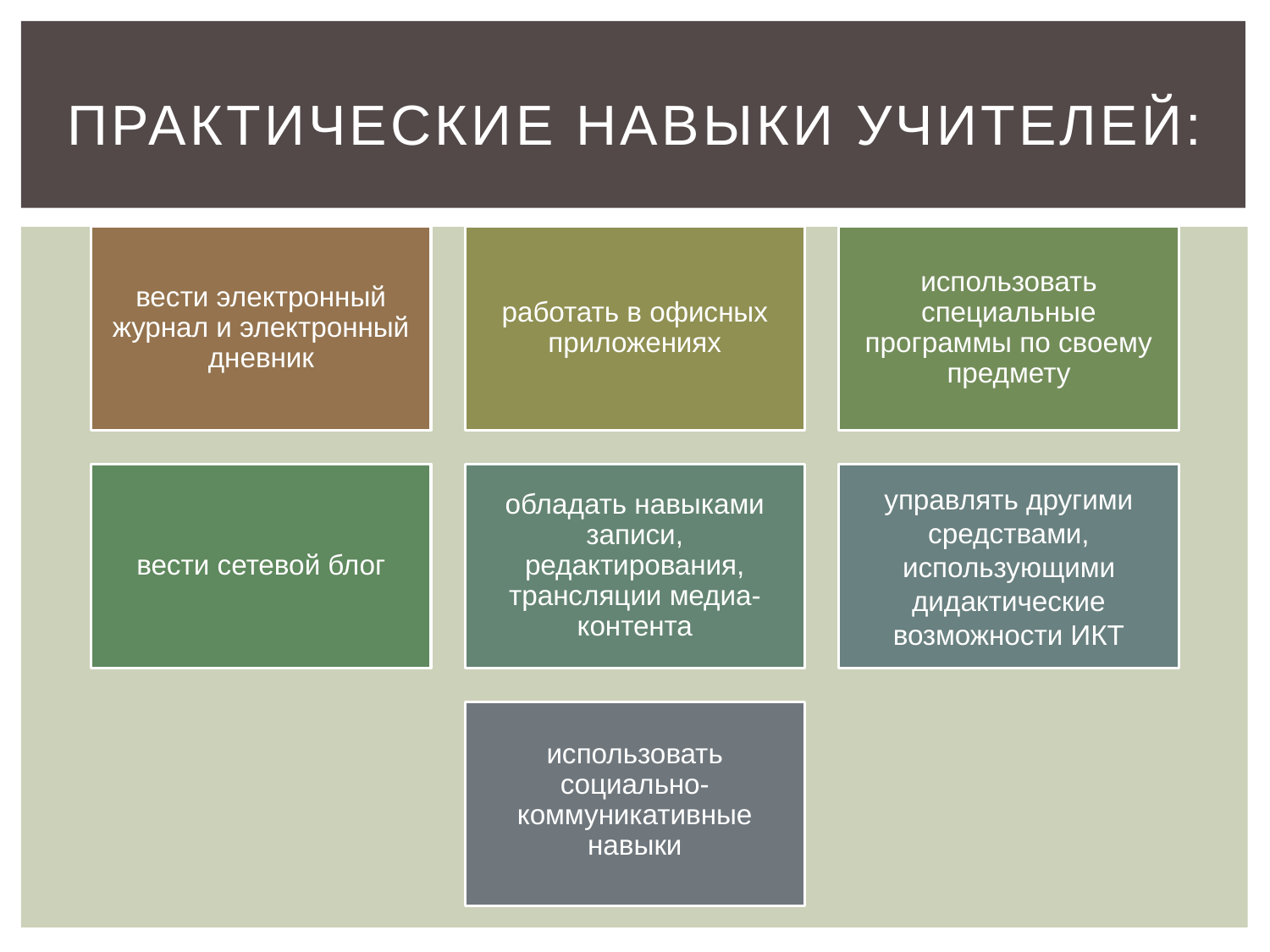

# Практические навыки учителей:
вести электронный журнал и электронный дневник
работать в офисных приложениях
использовать специальные программы по своему предмету
вести сетевой блог
обладать навыками записи, редактирования, трансляции медиа-контента
управлять другими средствами, использующими дидактические возможности ИКТ

использовать социально-коммуникативные навыки